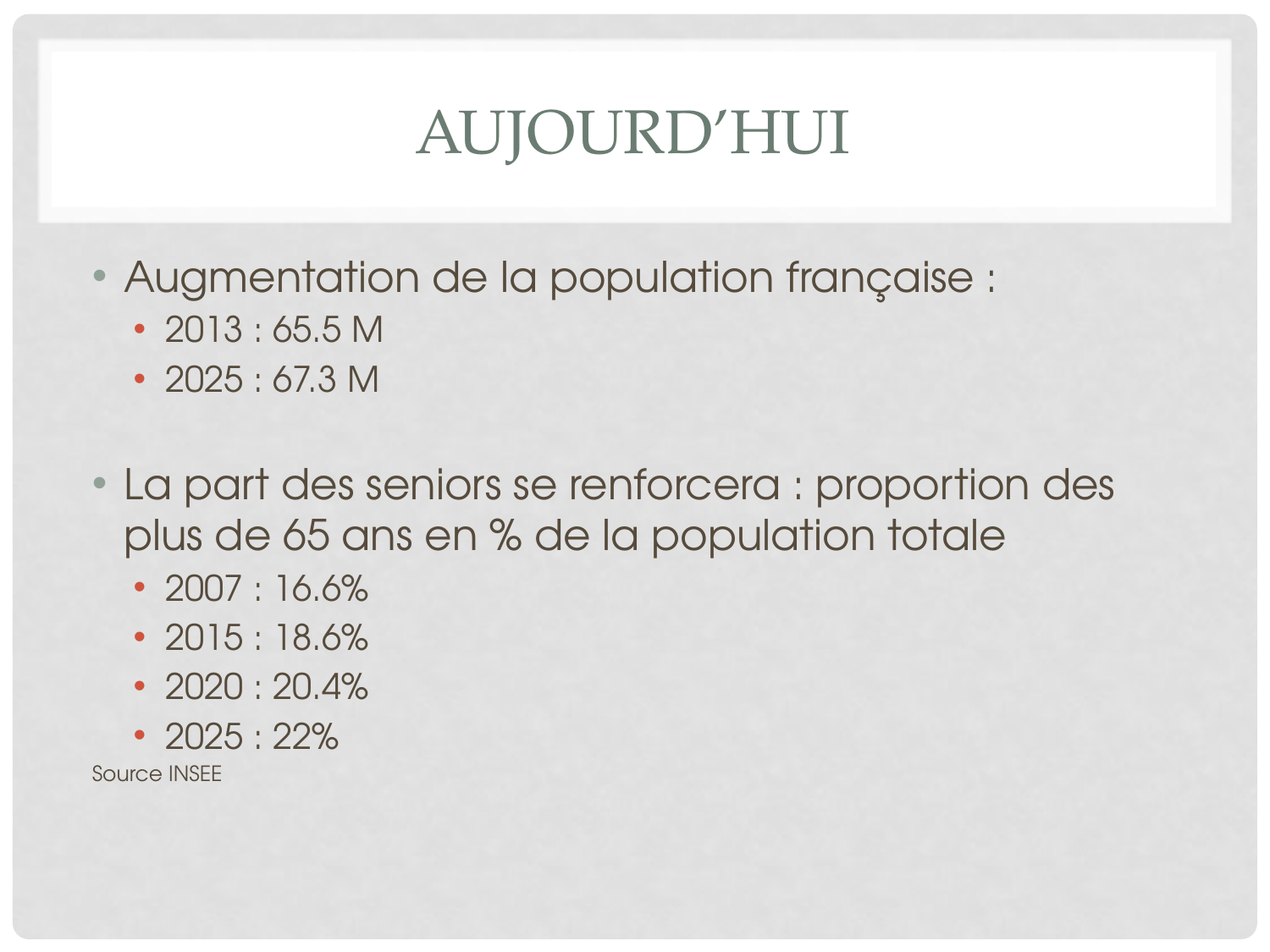

# Aujourd’hui
Augmentation de la population française :
2013 : 65.5 M
2025 : 67.3 M

La part des seniors se renforcera : proportion des plus de 65 ans en % de la population totale
2007 : 16.6%
2015 : 18.6%
2020 : 20.4%
2025 : 22%
Source INSEE